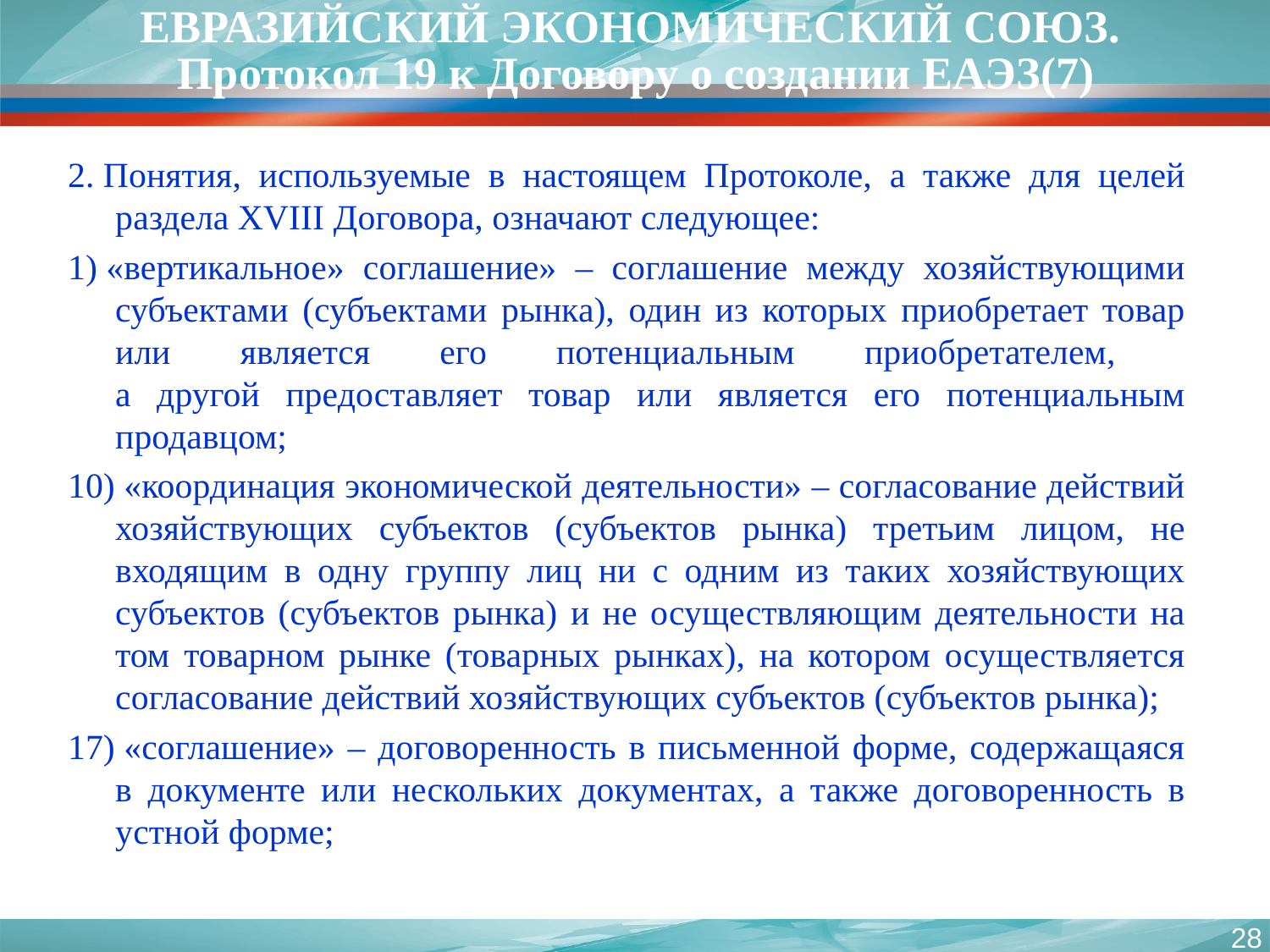

# ЕВРАЗИЙСКИЙ ЭКОНОМИЧЕСКИЙ СОЮЗ. Протокол 19 к Договору о создании ЕАЭЗ(7)
2. Понятия, используемые в настоящем Протоколе, а также для целей раздела XVIII Договора, означают следующее:
1) «вертикальное» соглашение» – соглашение между хозяйствующими субъектами (субъектами рынка), один из которых приобретает товар или является его потенциальным приобретателем,
а другой предоставляет товар или является его потенциальным продавцом;
10) «координация экономической деятельности» – согласование действий хозяйствующих субъектов (субъектов рынка) третьим лицом, не входящим в одну группу лиц ни с одним из таких хозяйствующих субъектов (субъектов рынка) и не осуществляющим деятельности на том товарном рынке (товарных рынках), на котором осуществляется согласование действий хозяйствующих субъектов (субъектов рынка);
17) «соглашение» – договоренность в письменной форме, содержащаяся в документе или нескольких документах, а также договоренность в устной форме;

28